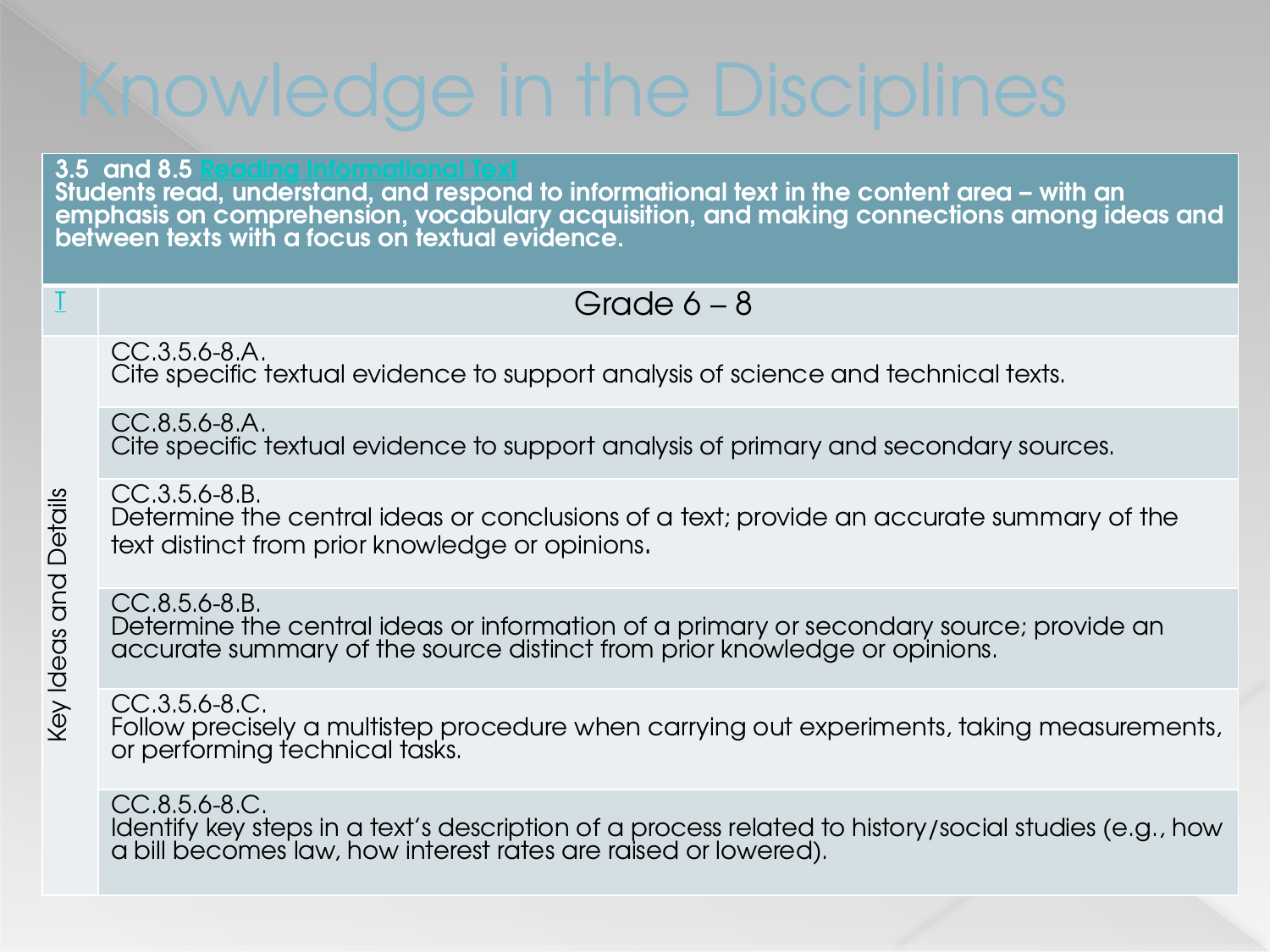

# Knowledge in the Disciplines
| 3.5 and 8.5 Reading Informational Text Students read, understand, and respond to informational text in the content area – with an emphasis on comprehension, vocabulary acquisition, and making connections among ideas and between texts with a focus on textual evidence. |  |
| --- | --- |
| T | Grade 6 – 8 |
| Key Ideas and Details | CC.3.5.6-8.A. Cite specific textual evidence to support analysis of science and technical texts. |
|  | CC.8.5.6-8.A. Cite specific textual evidence to support analysis of primary and secondary sources. |
|  | CC.3.5.6-8.B. Determine the central ideas or conclusions of a text; provide an accurate summary of the text distinct from prior knowledge or opinions. |
|  | CC.8.5.6-8.B. Determine the central ideas or information of a primary or secondary source; provide an accurate summary of the source distinct from prior knowledge or opinions. |
|  | CC.3.5.6-8.C. Follow precisely a multistep procedure when carrying out experiments, taking measurements, or performing technical tasks. |
|  | CC.8.5.6-8.C. Identify key steps in a text’s description of a process related to history/social studies (e.g., how a bill becomes law, how interest rates are raised or lowered). |